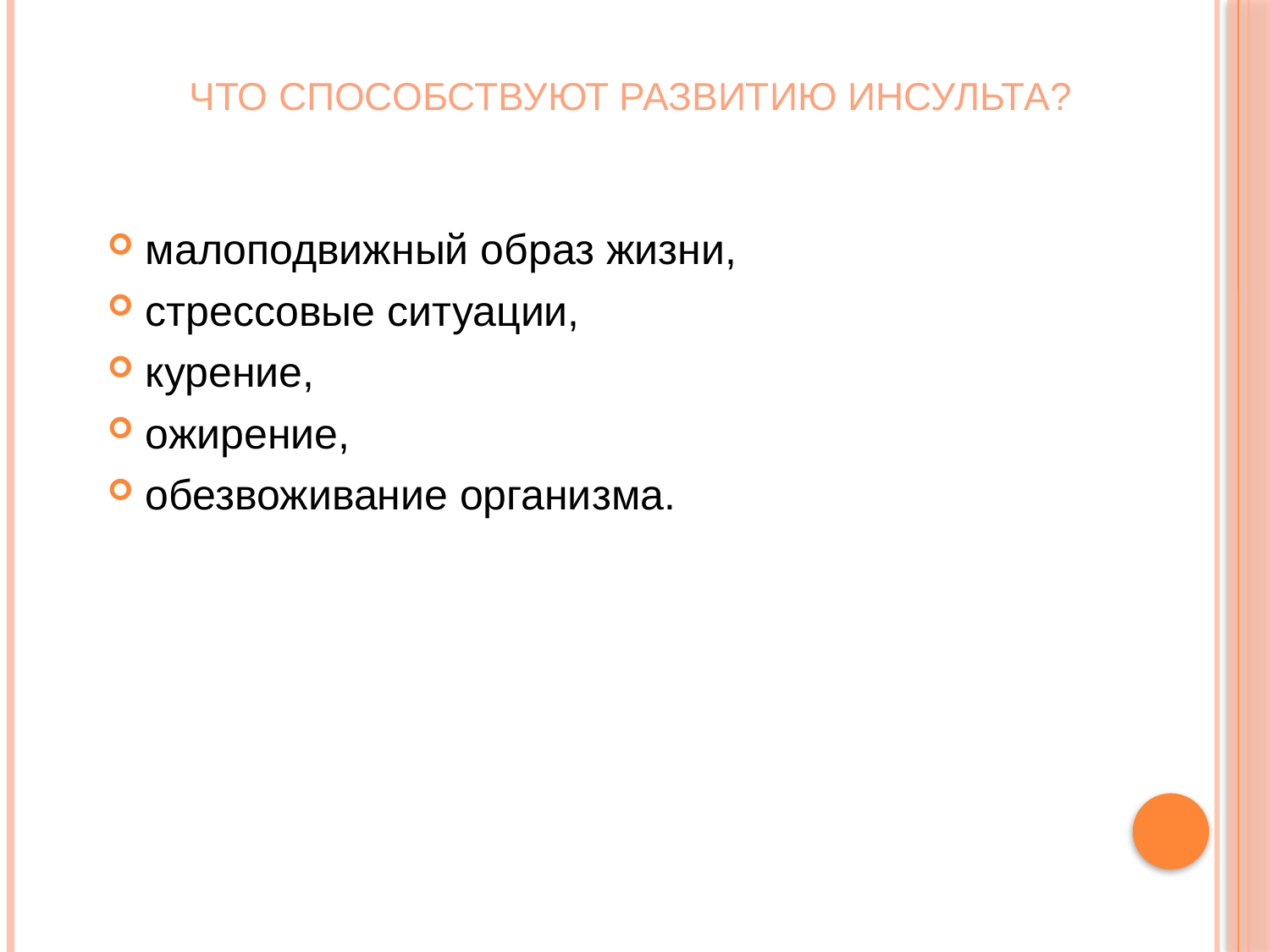

# Что способствуют развитию инсульта?
малоподвижный образ жизни,
стрессовые ситуации,
курение,
ожирение,
обезвоживание организма.